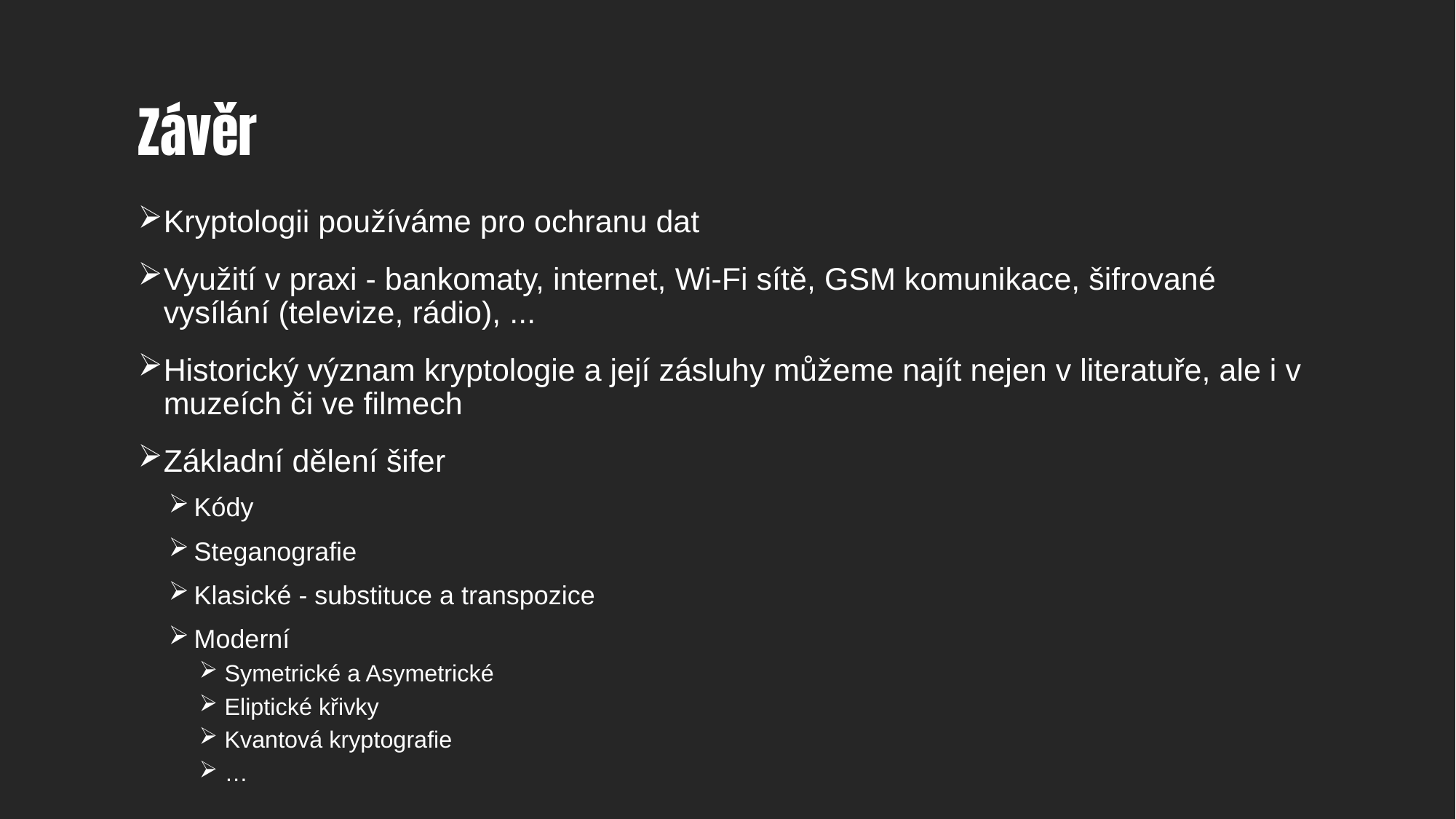

# Závěr
Kryptologii používáme pro ochranu dat
Využití v praxi - bankomaty, internet, Wi-Fi sítě, GSM komunikace, šifrované vysílání (televize, rádio), ...
Historický význam kryptologie a její zásluhy můžeme najít nejen v literatuře, ale i v muzeích či ve filmech
Základní dělení šifer
Kódy
Steganografie
Klasické - substituce a transpozice
Moderní
Symetrické a Asymetrické
Eliptické křivky
Kvantová kryptografie
…